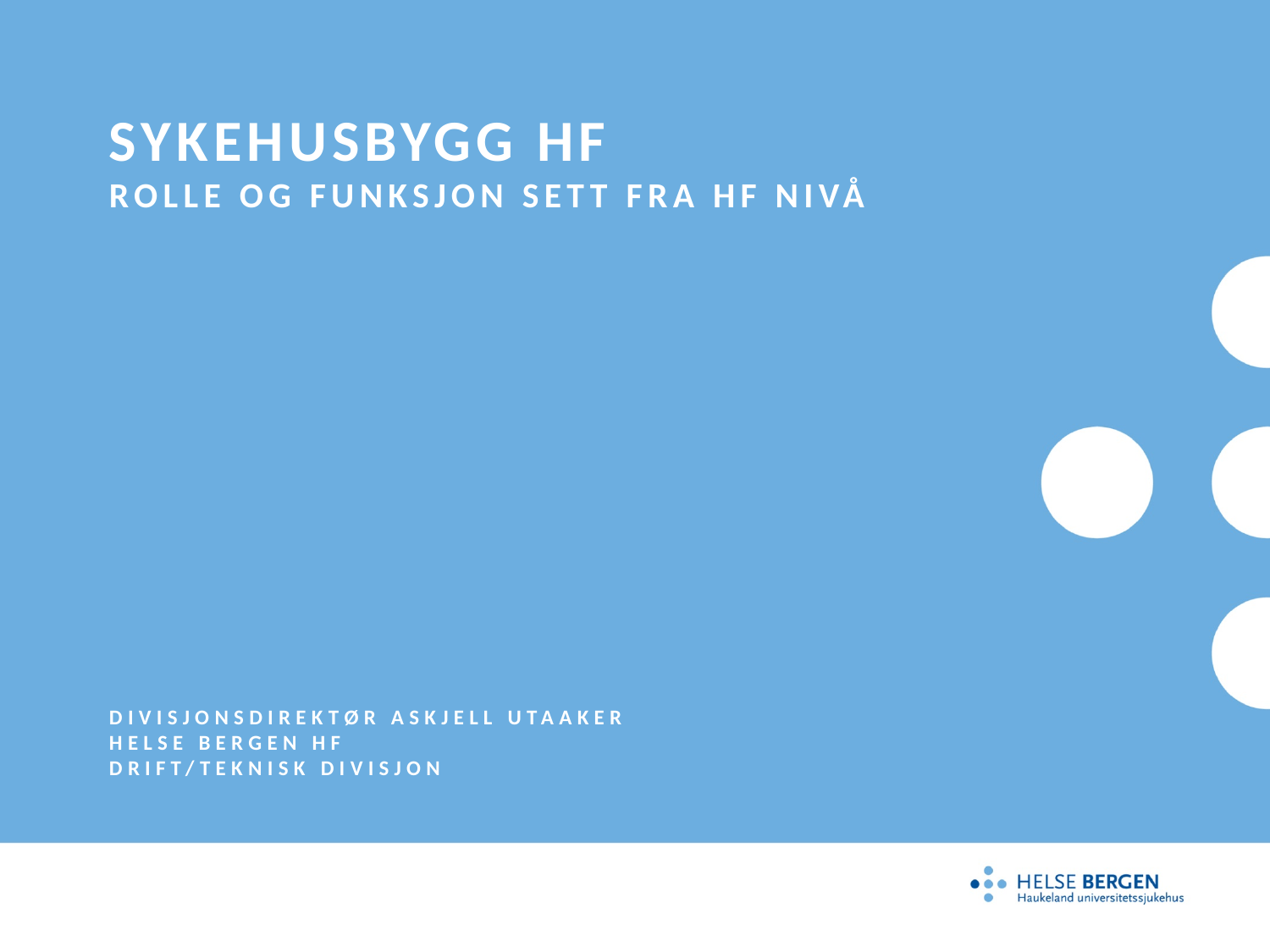

# Sykehusbygg HF rolle og funksjon sett fra hf nivå divisjonsdirektør Askjell utaaker Helse Bergen hf Drift/teknisk divisjon